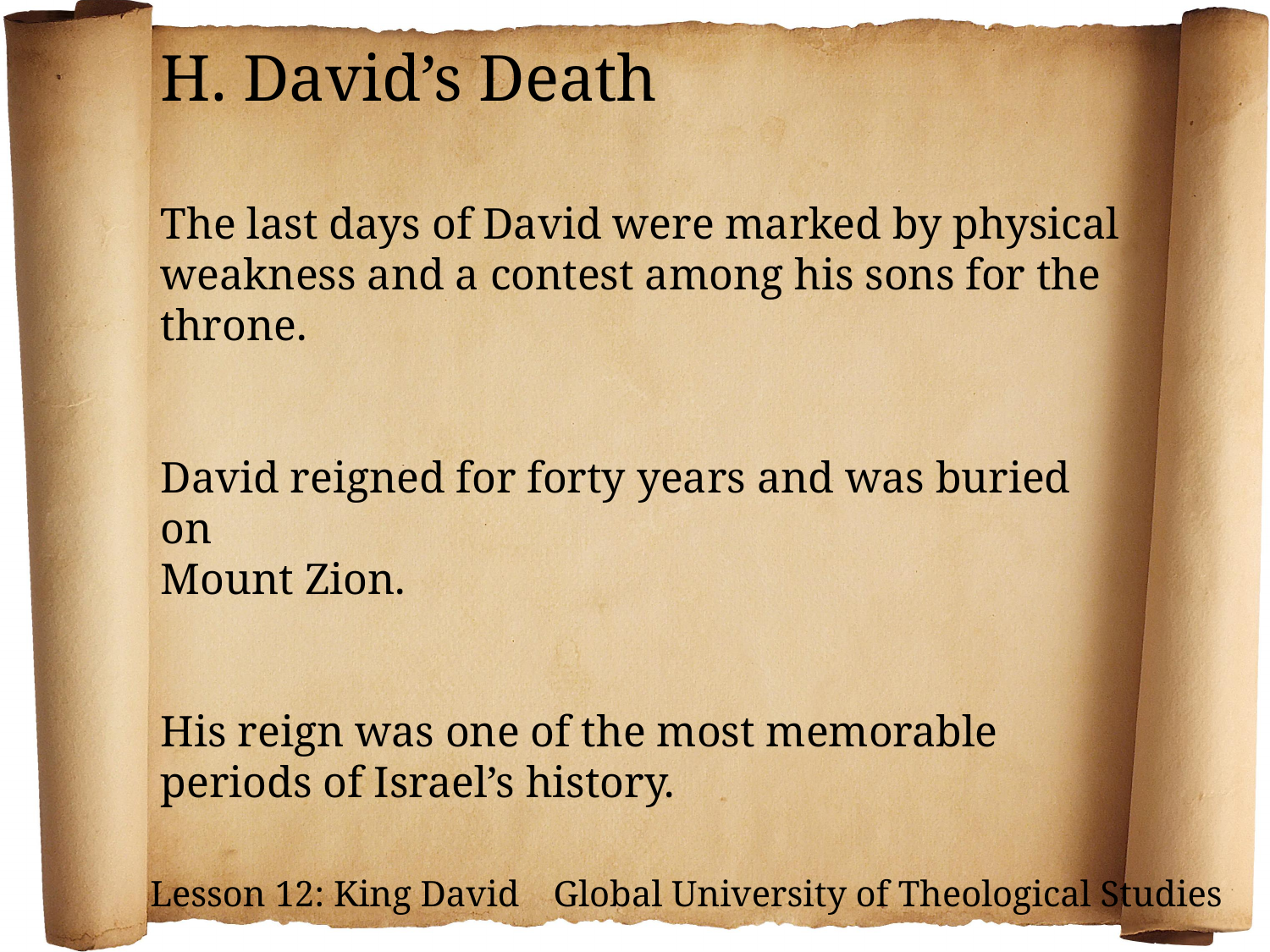

H. David’s Death
The last days of David were marked by physical weakness and a contest among his sons for the throne.

David reigned for forty years and was buried on
Mount Zion.

His reign was one of the most memorable periods of Israel’s history.
Lesson 12: King David    Global University of Theological Studies